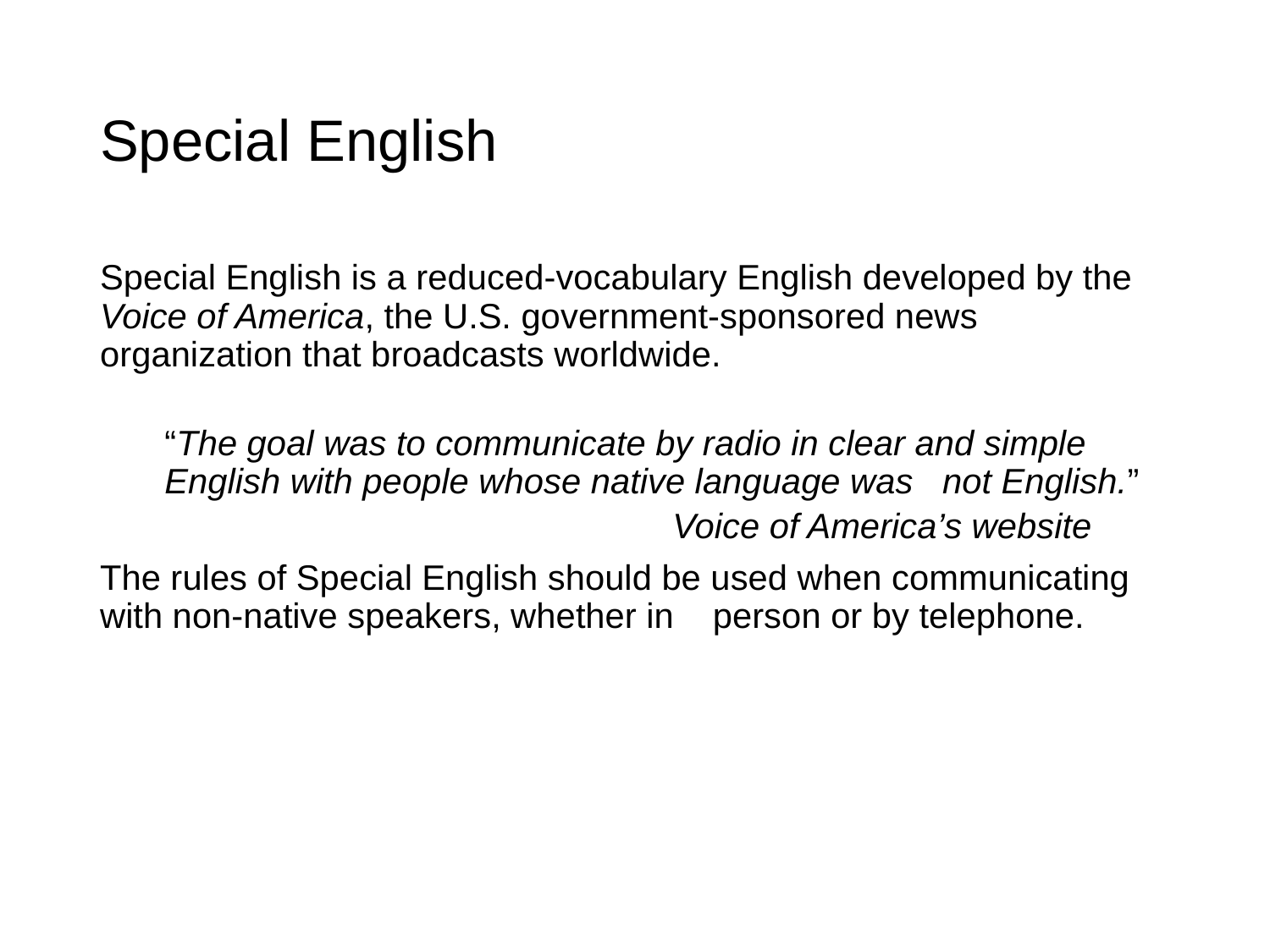

# Special English
Special English is a reduced-vocabulary English developed by the Voice of America, the U.S. government-sponsored news organization that broadcasts worldwide.

“The goal was to communicate by radio in clear and simple English with people whose native language was   not English.”
				Voice of America’s website
The rules of Special English should be used when communicating with non-native speakers, whether in    person or by telephone.